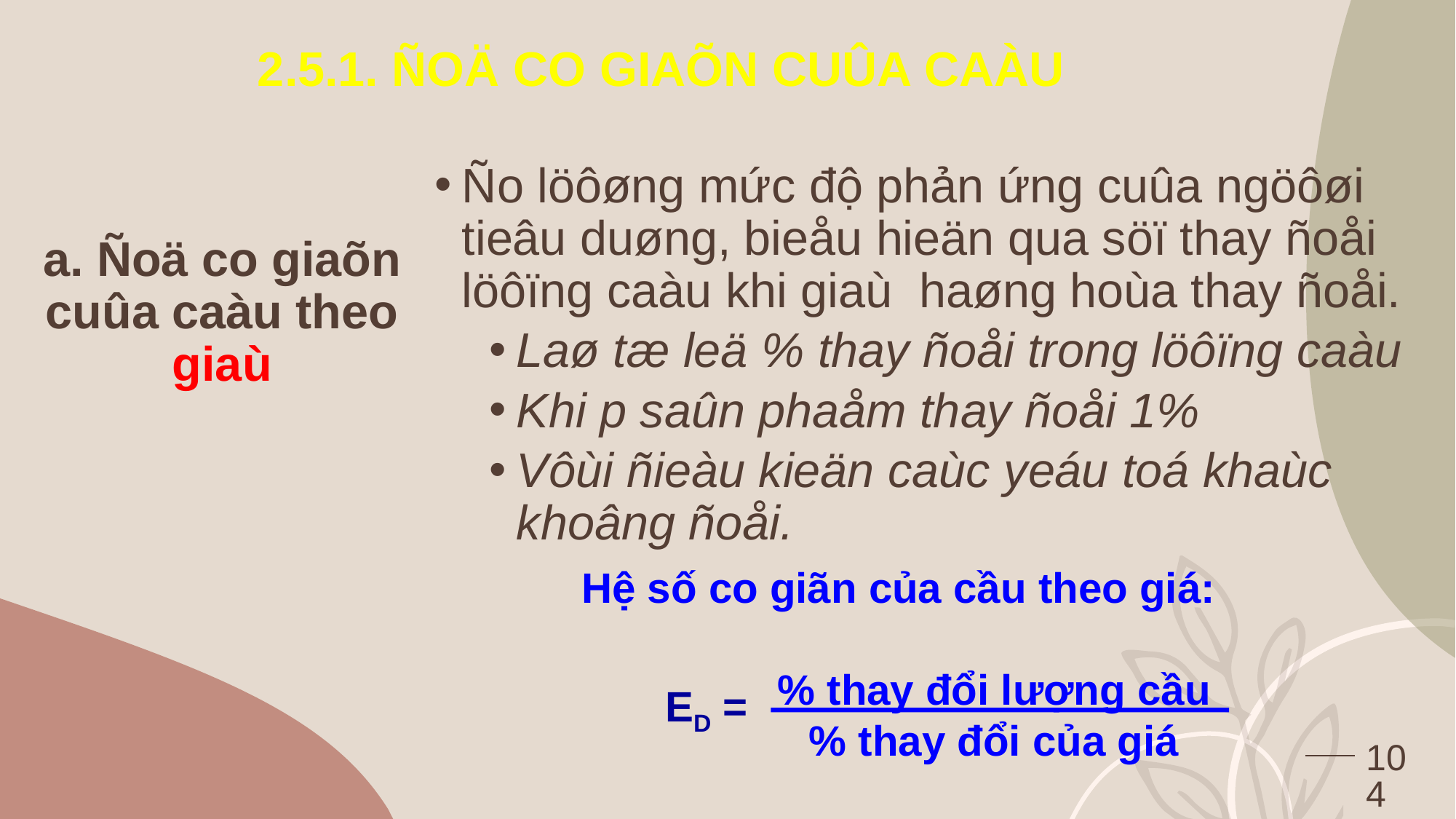

2.5.1. ÑOÄ CO GIAÕN CUÛA CAÀU
Ño löôøng mức độ phản ứng cuûa ngöôøi tieâu duøng, bieåu hieän qua söï thay ñoåi löôïng caàu khi giaù  haøng hoùa thay ñoåi.
Laø tæ leä % thay ñoåi trong löôïng caàu
Khi p saûn phaåm thay ñoåi 1%
Vôùi ñieàu kieän caùc yeáu toá khaùc khoâng ñoåi.
# a. Ñoä co giaõn cuûa caàu theo giaù
Hệ số co giãn của cầu theo giá:

	% thay đổi lượng cầu
	% thay đổi của giá
ED =

104